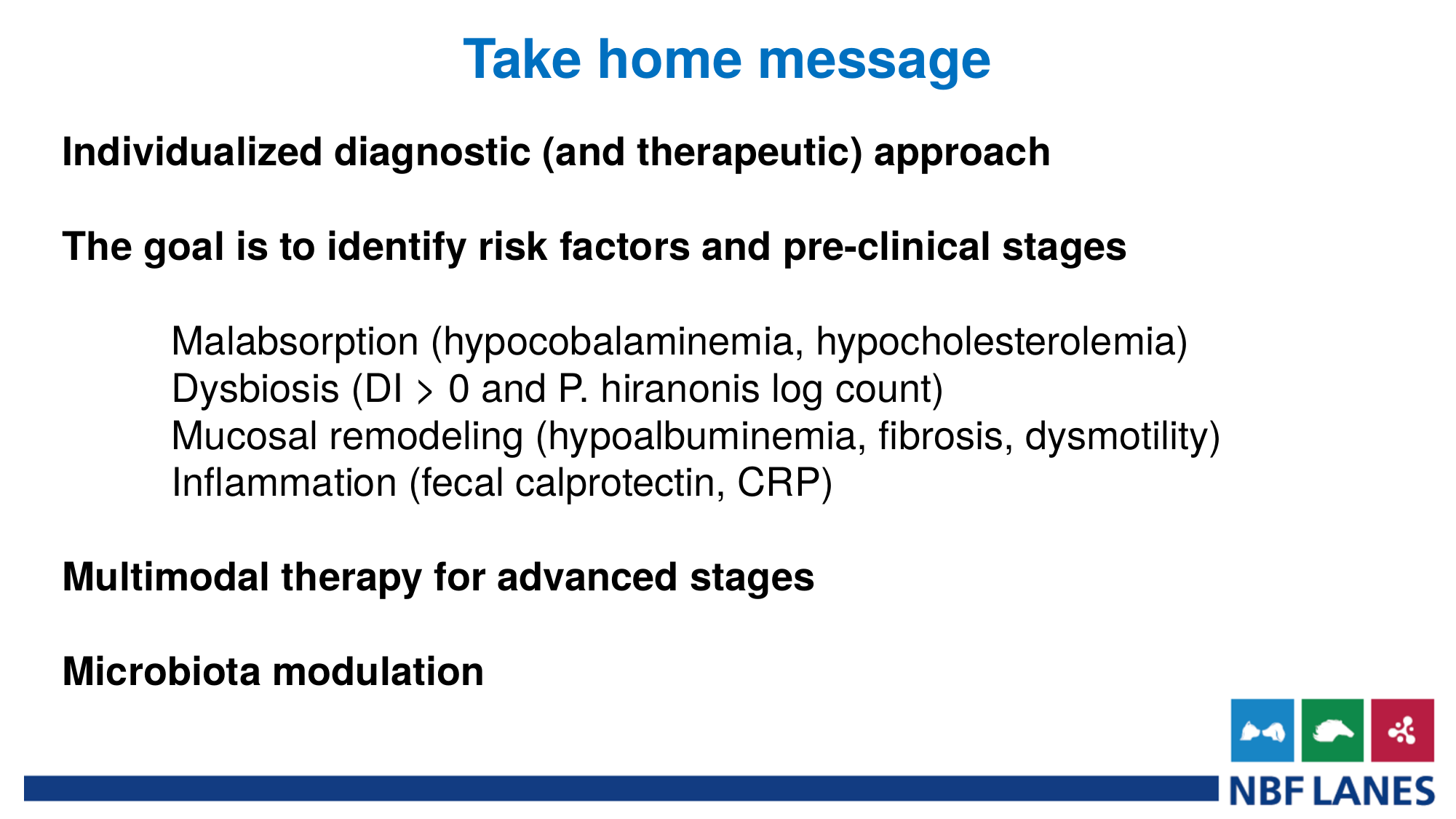

Take home message
Individualized diagnostic (and therapeutic) approach

The goal is to identify risk factors and pre-clinical stages

 	Malabsorption (hypocobalaminemia, hypocholesterolemia)
 	Dysbiosis (DI > 0 and P. hiranonis log count)
 	Mucosal remodeling (hypoalbuminemia, fibrosis, dysmotility)
 	Inflammation (fecal calprotectin, CRP)

Multimodal therapy for advanced stages

Microbiota modulation